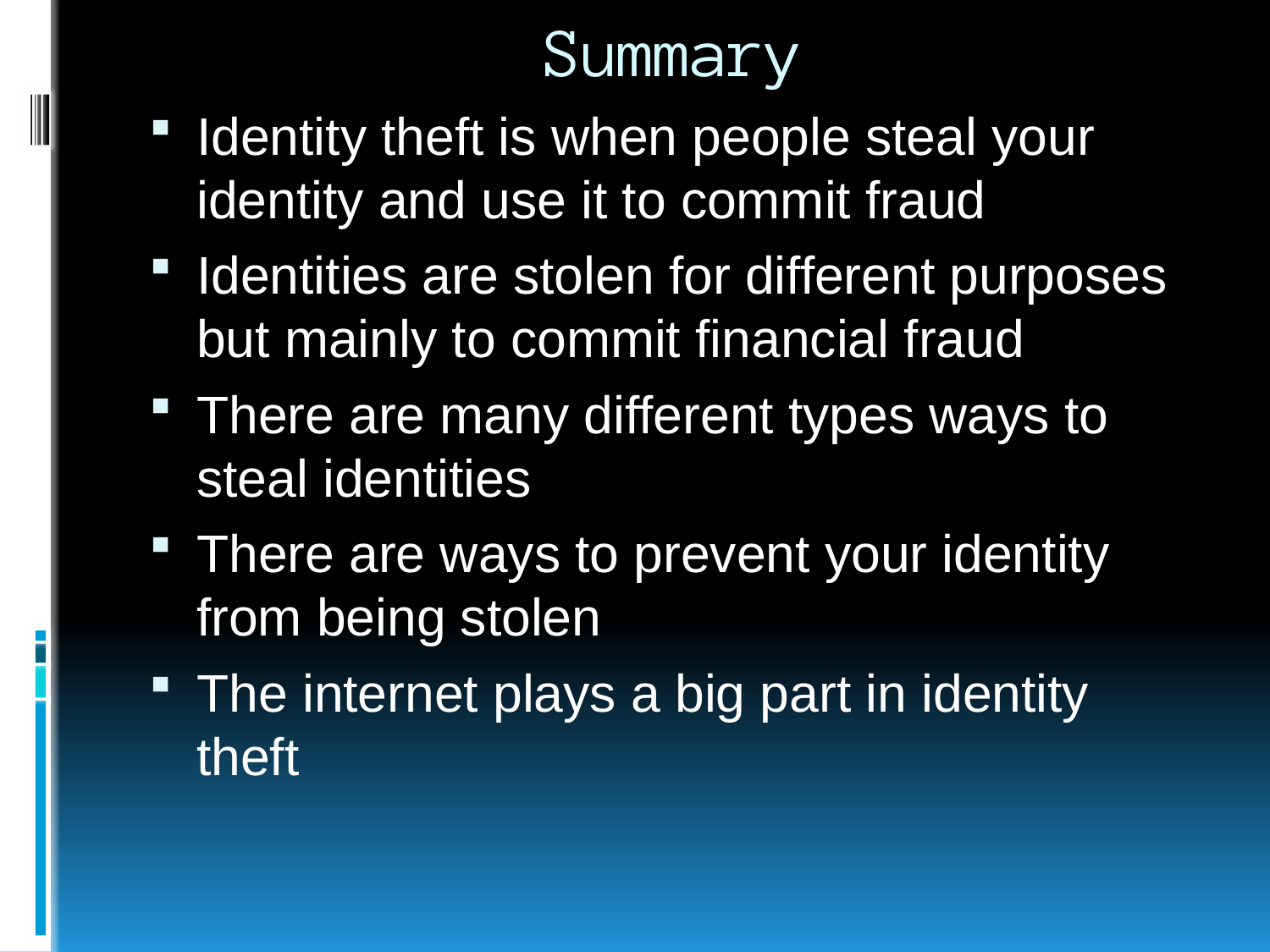

# Summary
Identity theft is when people steal your identity and use it to commit fraud
Identities are stolen for different purposes but mainly to commit financial fraud
There are many different types ways to steal identities
There are ways to prevent your identity from being stolen
The internet plays a big part in identity theft